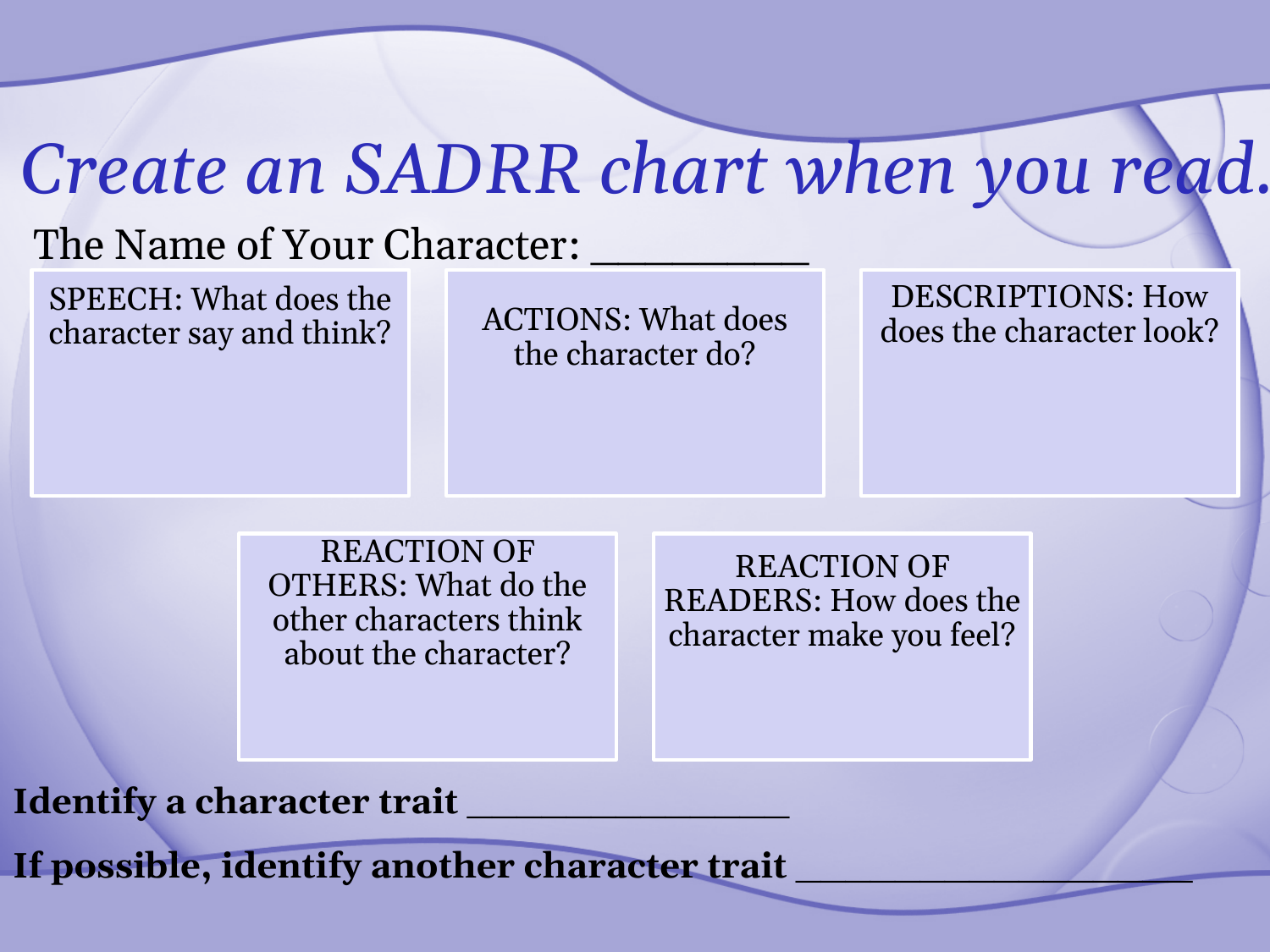

Create an SADRR chart when you read.
The Name of Your Character: ________

SPEECH: What does the character say and think?

ACTIONS: What does the character do?

DESCRIPTIONS: How does the character look?

REACTION OF OTHERS: What do the other characters think about the character?

REACTION OF READERS: How does the character make you feel?

Identify a character trait _____________
If possible, identify another character trait ________________